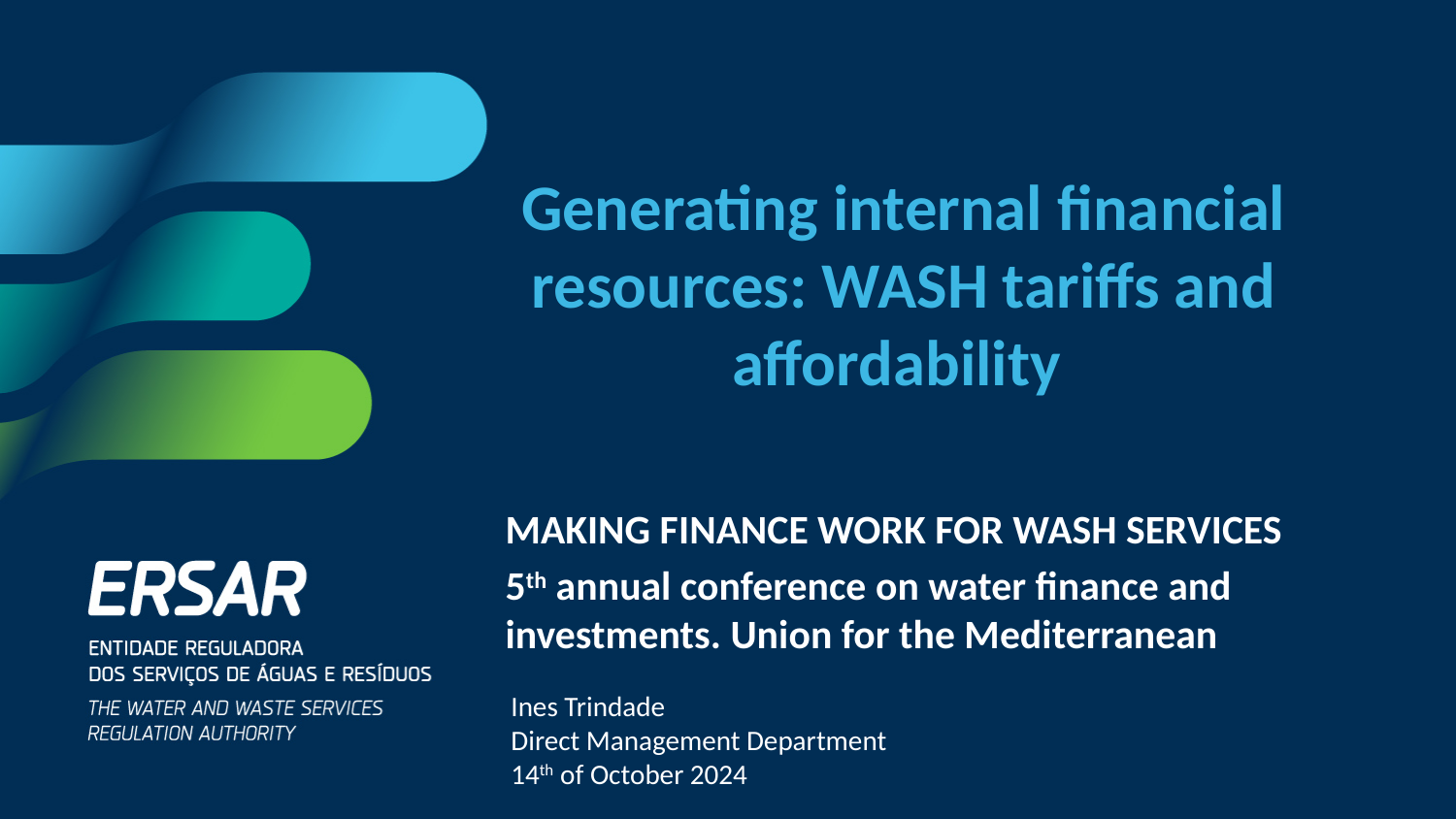

Generating internal financial resources: WASH tariffs and affordability

Making finance work for WASH services
5th annual conference on water finance and investments. Union for the Mediterranean
Ines Trindade
Direct Management Department
14th of October 2024